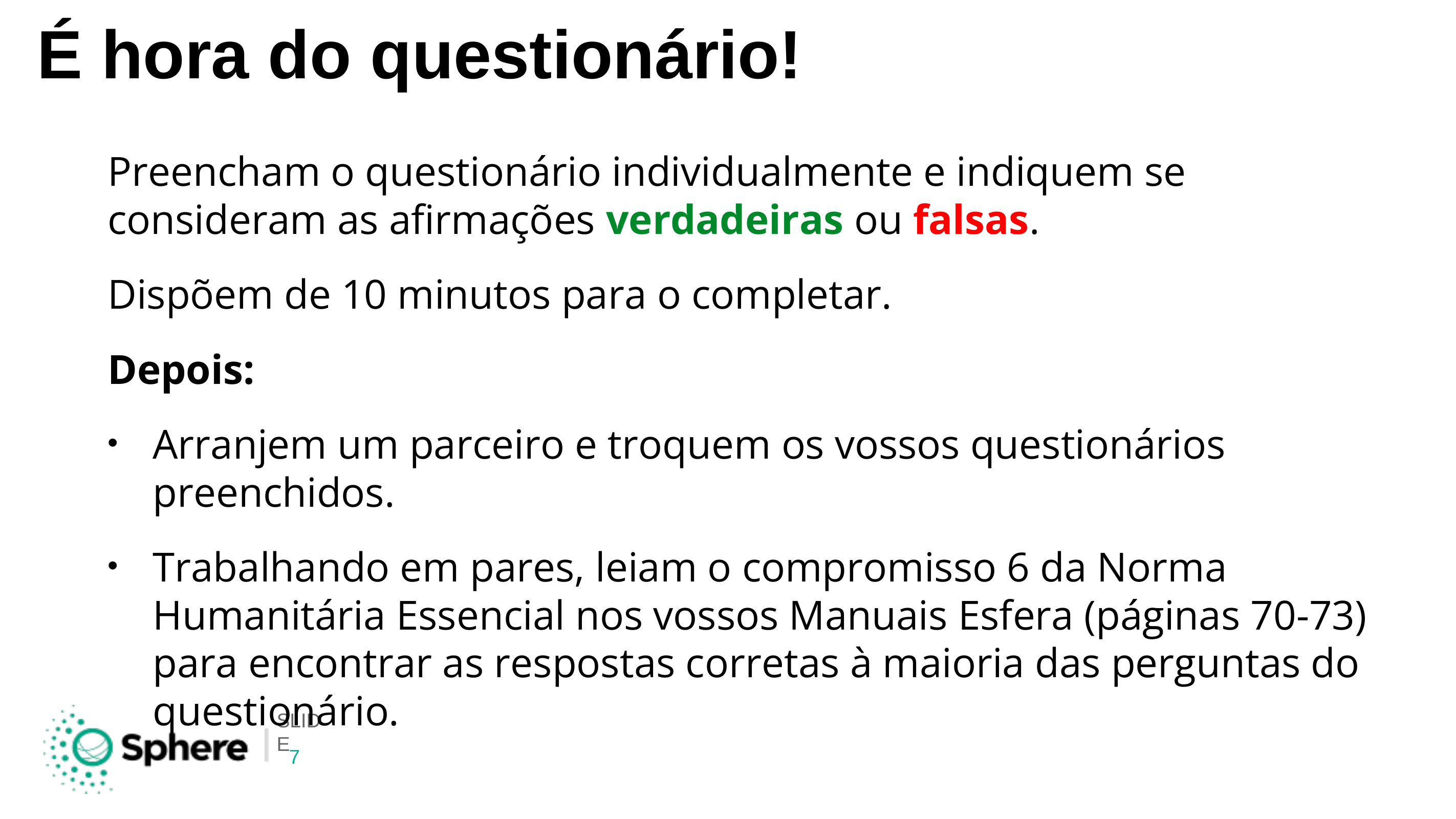

# É hora do questionário!
Preencham o questionário individualmente e indiquem se consideram as afirmações verdadeiras ou falsas.
Dispõem de 10 minutos para o completar.
Depois:
Arranjem um parceiro e troquem os vossos questionários preenchidos.
Trabalhando em pares, leiam o compromisso 6 da Norma Humanitária Essencial nos vossos Manuais Esfera (páginas 70-73) para encontrar as respostas corretas à maioria das perguntas do questionário.
7